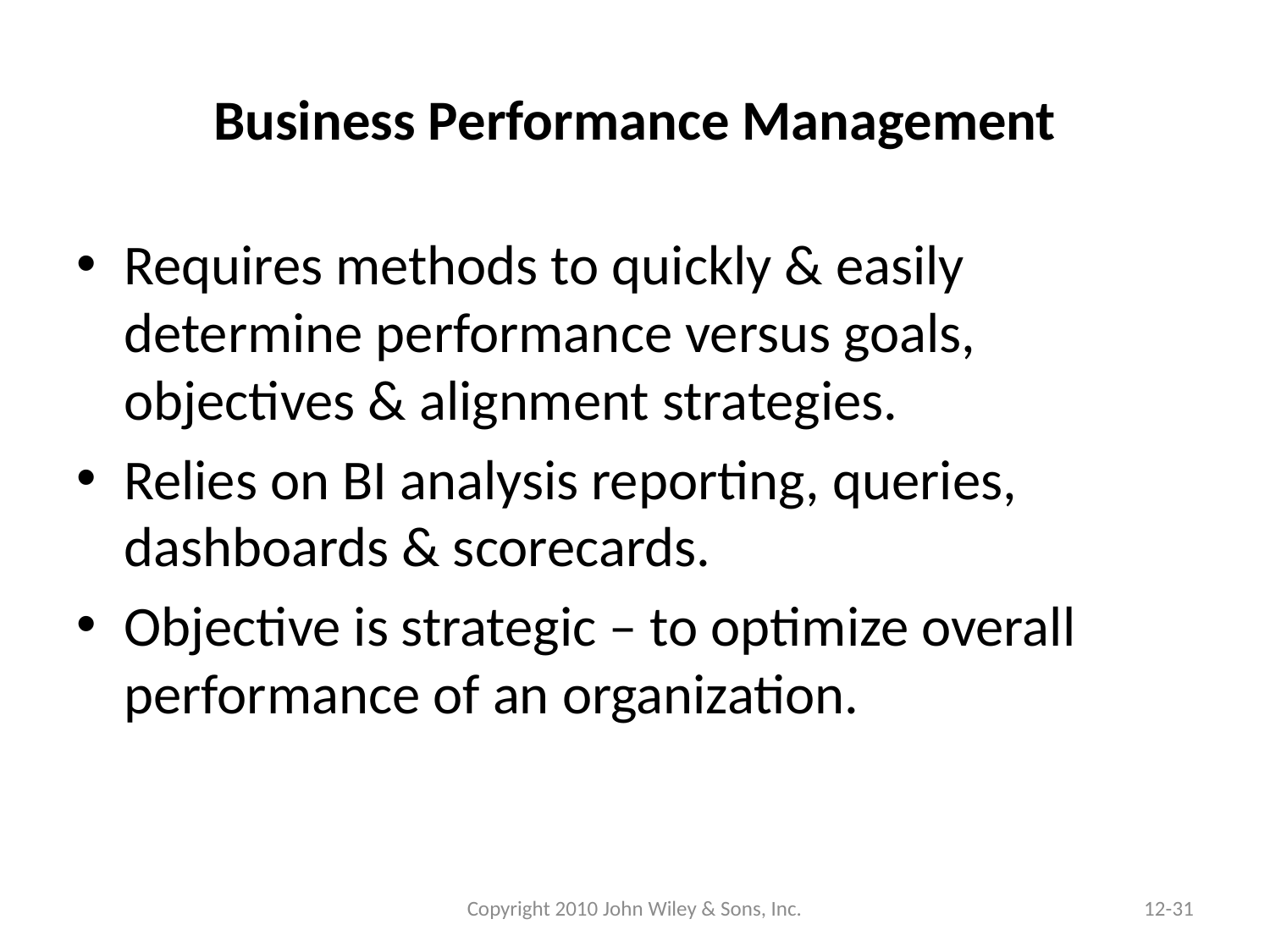

# Business Performance Management
Requires methods to quickly & easily determine performance versus goals, objectives & alignment strategies.
Relies on BI analysis reporting, queries, dashboards & scorecards.
Objective is strategic – to optimize overall performance of an organization.
Copyright 2010 John Wiley & Sons, Inc.
12-31